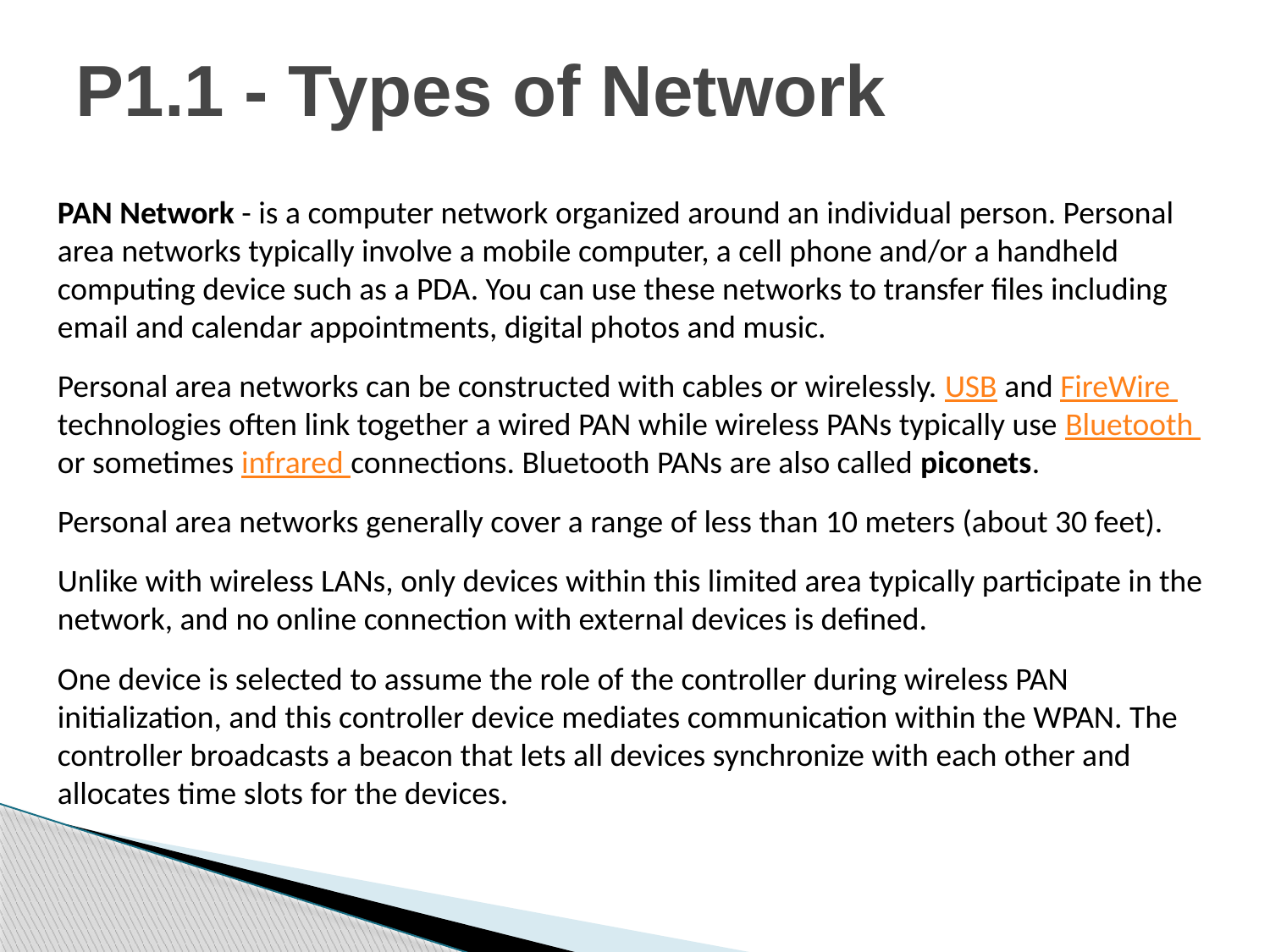

P1.1 - Types of Network
PAN Network - is a computer network organized around an individual person. Personal area networks typically involve a mobile computer, a cell phone and/or a handheld computing device such as a PDA. You can use these networks to transfer files including email and calendar appointments, digital photos and music.
Personal area networks can be constructed with cables or wirelessly. USB and FireWire technologies often link together a wired PAN while wireless PANs typically use Bluetooth or sometimes infrared connections. Bluetooth PANs are also called piconets.
Personal area networks generally cover a range of less than 10 meters (about 30 feet).
Unlike with wireless LANs, only devices within this limited area typically participate in the network, and no online connection with external devices is defined.
One device is selected to assume the role of the controller during wireless PAN initialization, and this controller device mediates communication within the WPAN. The controller broadcasts a beacon that lets all devices synchronize with each other and allocates time slots for the devices.